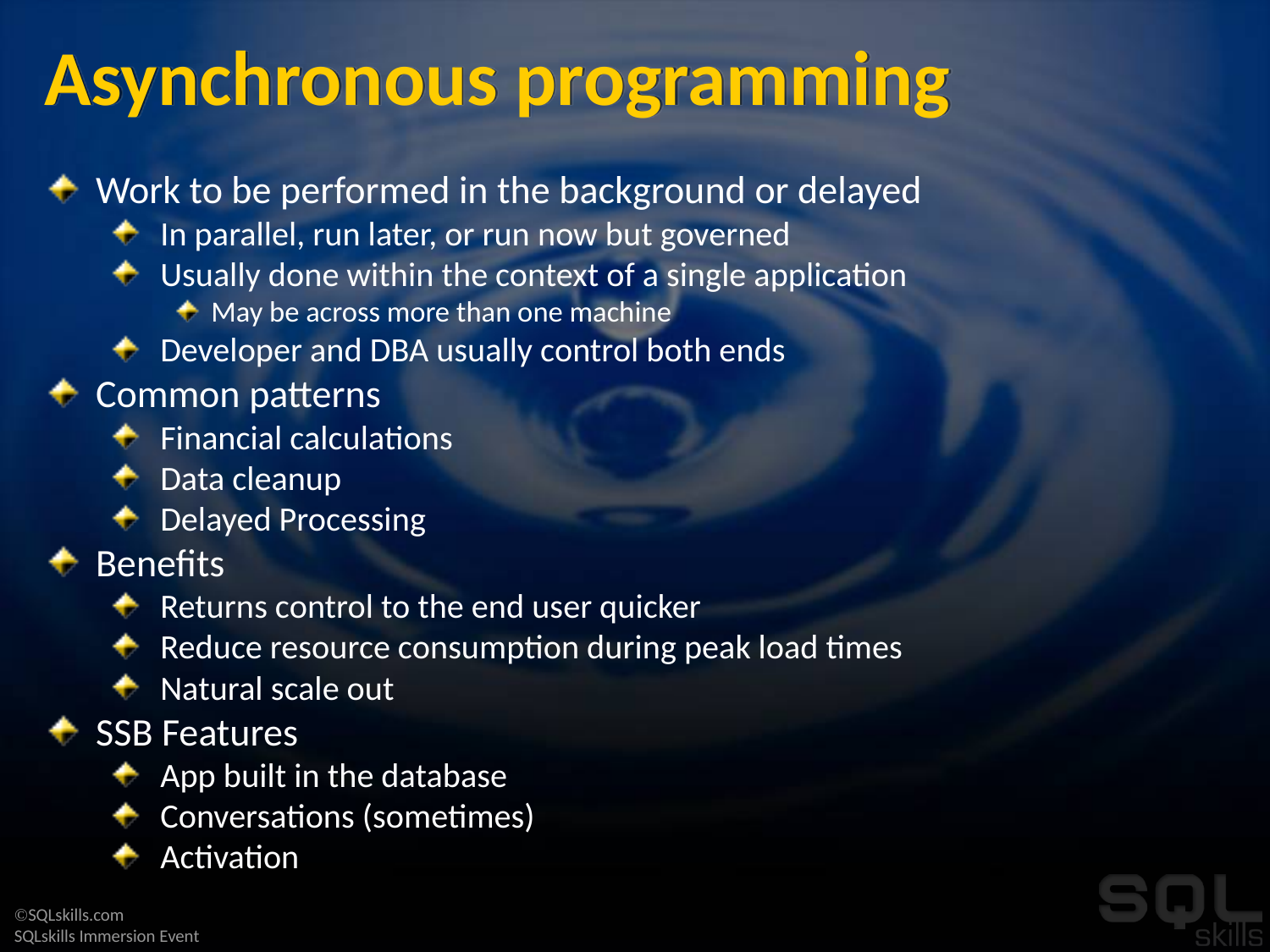

# Asynchronous programming
Work to be performed in the background or delayed
In parallel, run later, or run now but governed
Usually done within the context of a single application
May be across more than one machine
Developer and DBA usually control both ends
Common patterns
Financial calculations
Data cleanup
Delayed Processing
Benefits
Returns control to the end user quicker
Reduce resource consumption during peak load times
Natural scale out
SSB Features
App built in the database
Conversations (sometimes)
Activation